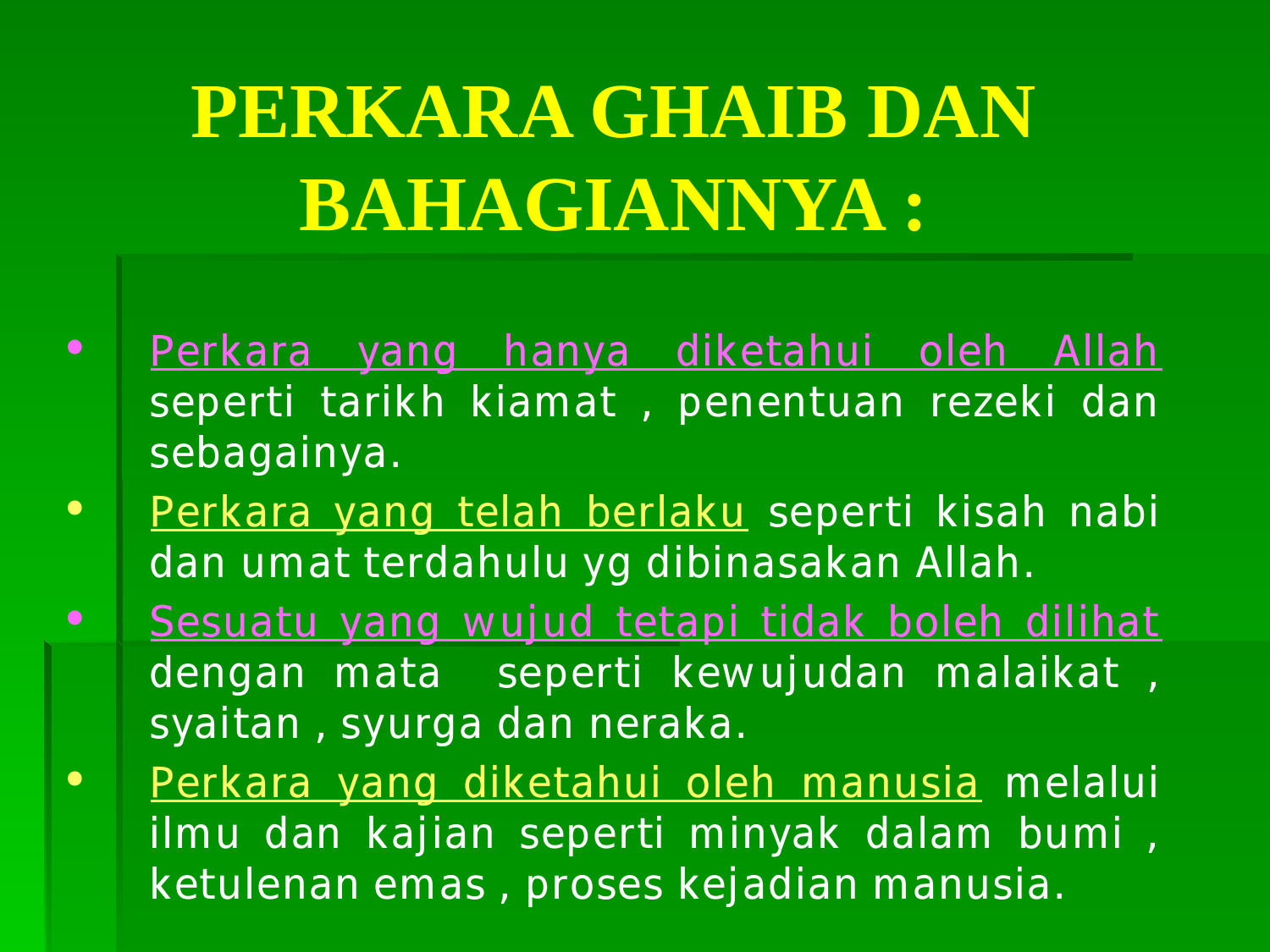

PERKARA GHAIB DAN BAHAGIANNYA :
Perkara yang hanya diketahui oleh Allah seperti tarikh kiamat , penentuan rezeki dan sebagainya.
Perkara yang telah berlaku seperti kisah nabi dan umat terdahulu yg dibinasakan Allah.
Sesuatu yang wujud tetapi tidak boleh dilihat dengan mata  seperti kewujudan malaikat , syaitan , syurga dan neraka.
Perkara yang diketahui oleh manusia melalui ilmu dan kajian seperti minyak dalam bumi , ketulenan emas , proses kejadian manusia.